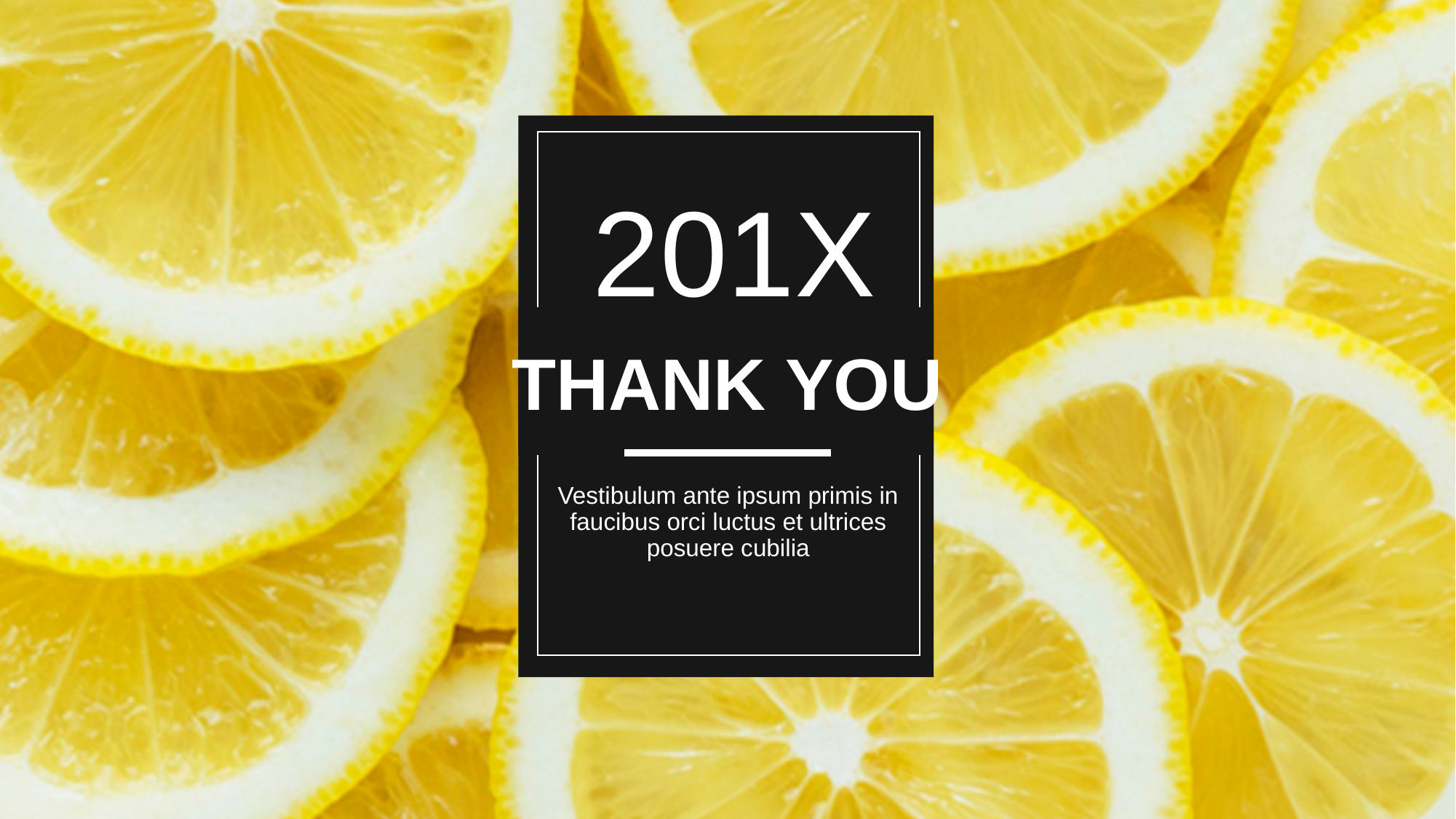

# THANK YOU
201X
Vestibulum ante ipsum primis in faucibus orci luctus et ultrices posuere cubilia